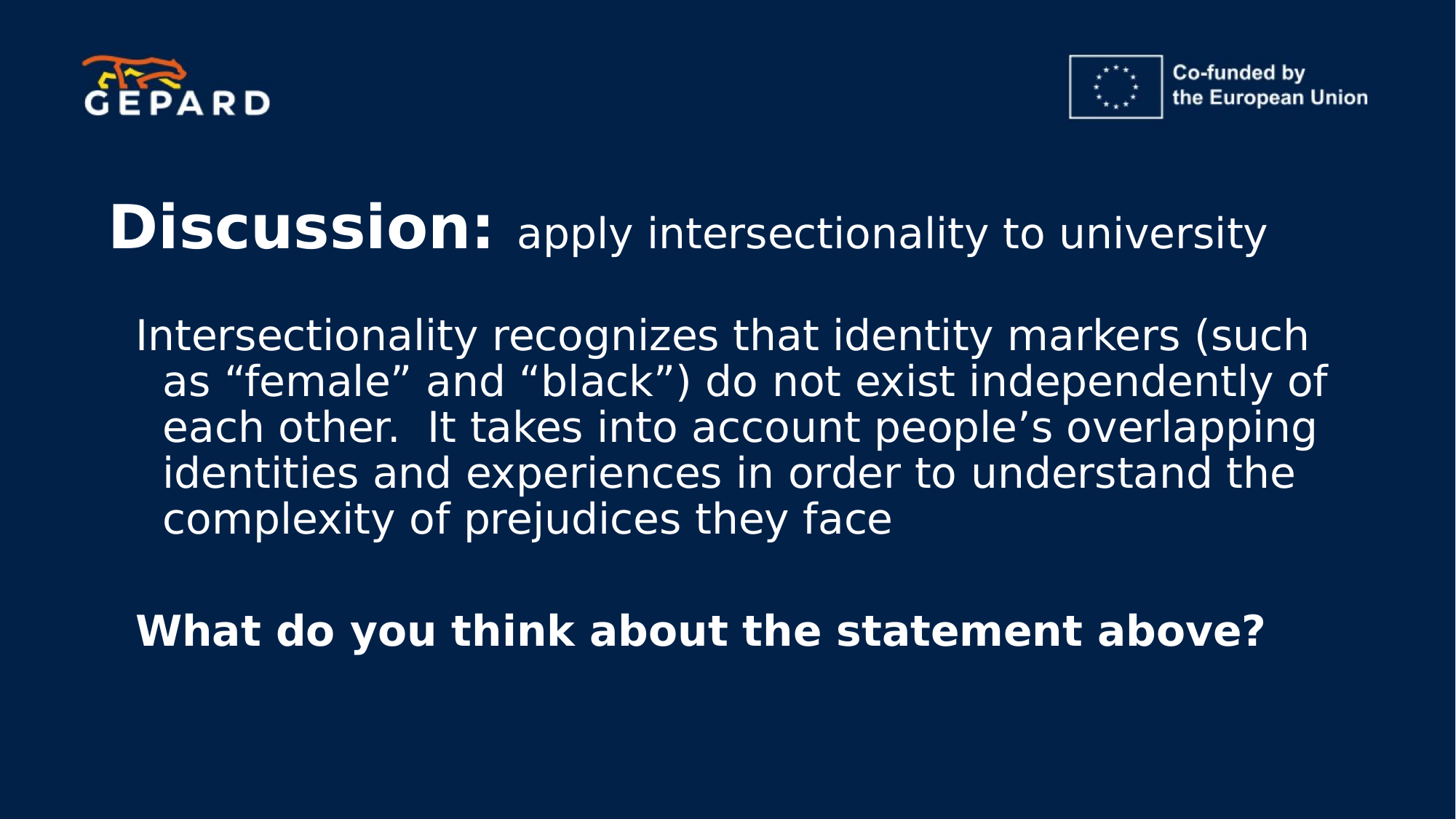

# Discussion: apply intersectionality to university
Intersectionality recognizes that identity markers (such as “female” and “black”) do not exist independently of each other.  It takes into account people’s overlapping identities and experiences in order to understand the complexity of prejudices they face
What do you think about the statement above?